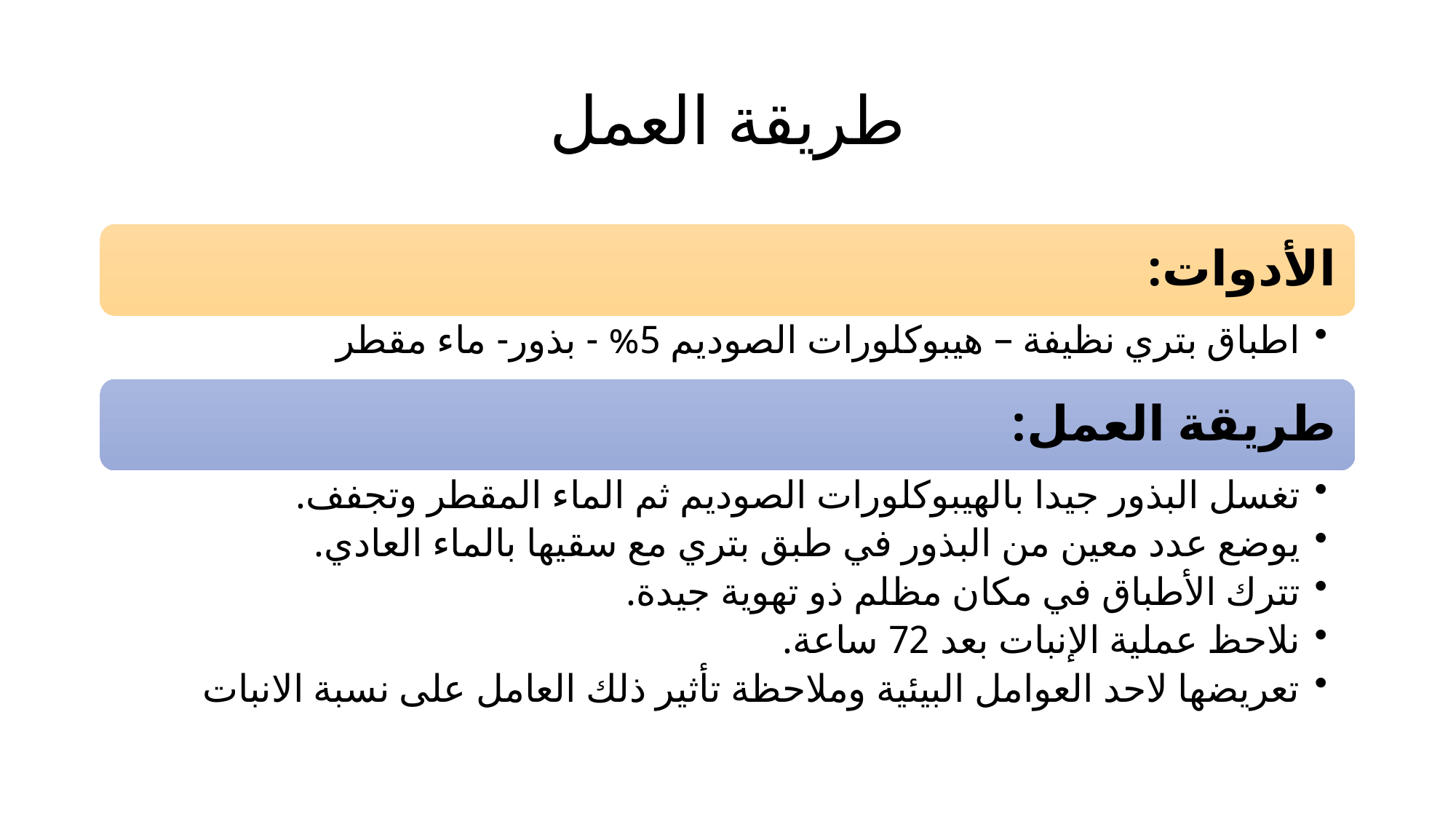

# طريقة العمل
الأدوات:
اطباق بتري نظيفة – هيبوكلورات الصوديم 5% - بذور- ماء مقطر
طريقة العمل:
تغسل البذور جيدا بالهيبوكلورات الصوديم ثم الماء المقطر وتجفف.
يوضع عدد معين من البذور في طبق بتري مع سقيها بالماء العادي.
تترك الأطباق في مكان مظلم ذو تهوية جيدة.
نلاحظ عملية الإنبات بعد 72 ساعة.
تعريضها لاحد العوامل البيئية وملاحظة تأثير ذلك العامل على نسبة الانبات